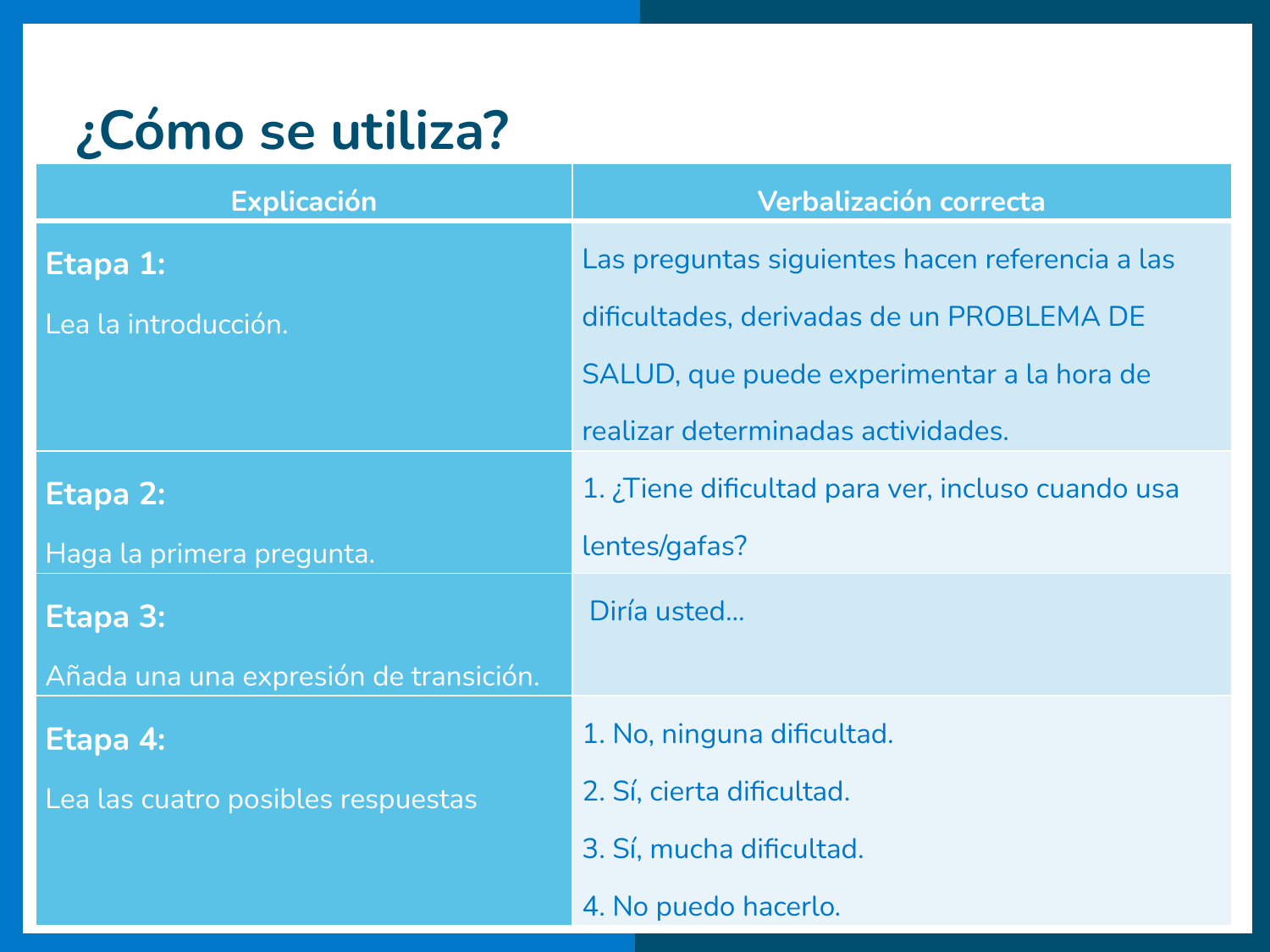

# ¿Cómo se utiliza?
| Explicación | Verbalización correcta |
| --- | --- |
| Etapa 1: Lea la introducción. | Las preguntas siguientes hacen referencia a las dificultades, derivadas de un PROBLEMA DE SALUD, que puede experimentar a la hora de realizar determinadas actividades. |
| Etapa 2: Haga la primera pregunta. | 1. ¿Tiene dificultad para ver, incluso cuando usa lentes/gafas? |
| Etapa 3: Añada una una expresión de transición. | Diría usted... |
| Etapa 4: Lea las cuatro posibles respuestas | 1. No, ninguna dificultad. 2. Sí, cierta dificultad. 3. Sí, mucha dificultad. 4. No puedo hacerlo. |